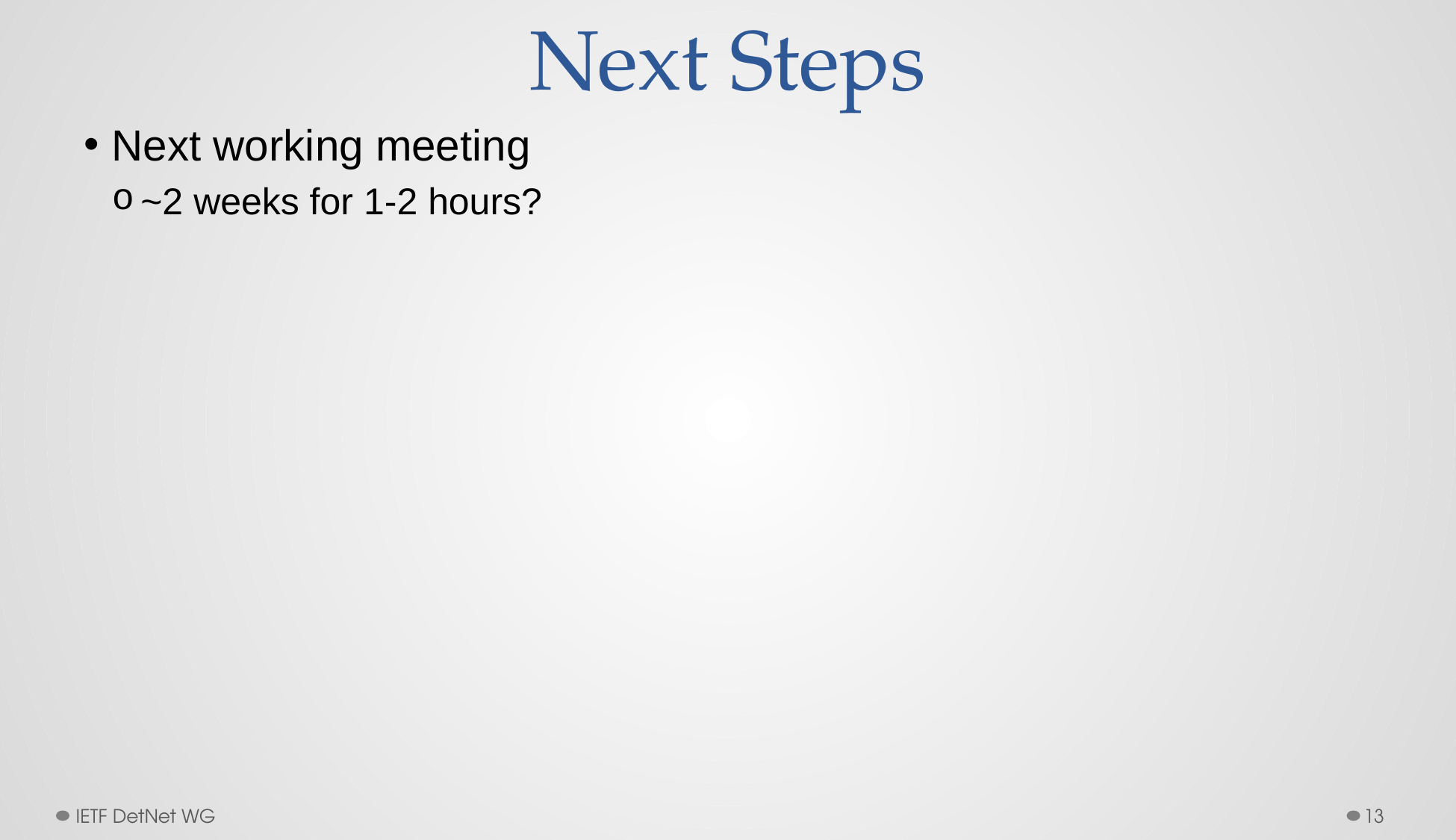

# Next Steps
Next working meeting
~2 weeks for 1-2 hours?
IETF DetNet WG
13